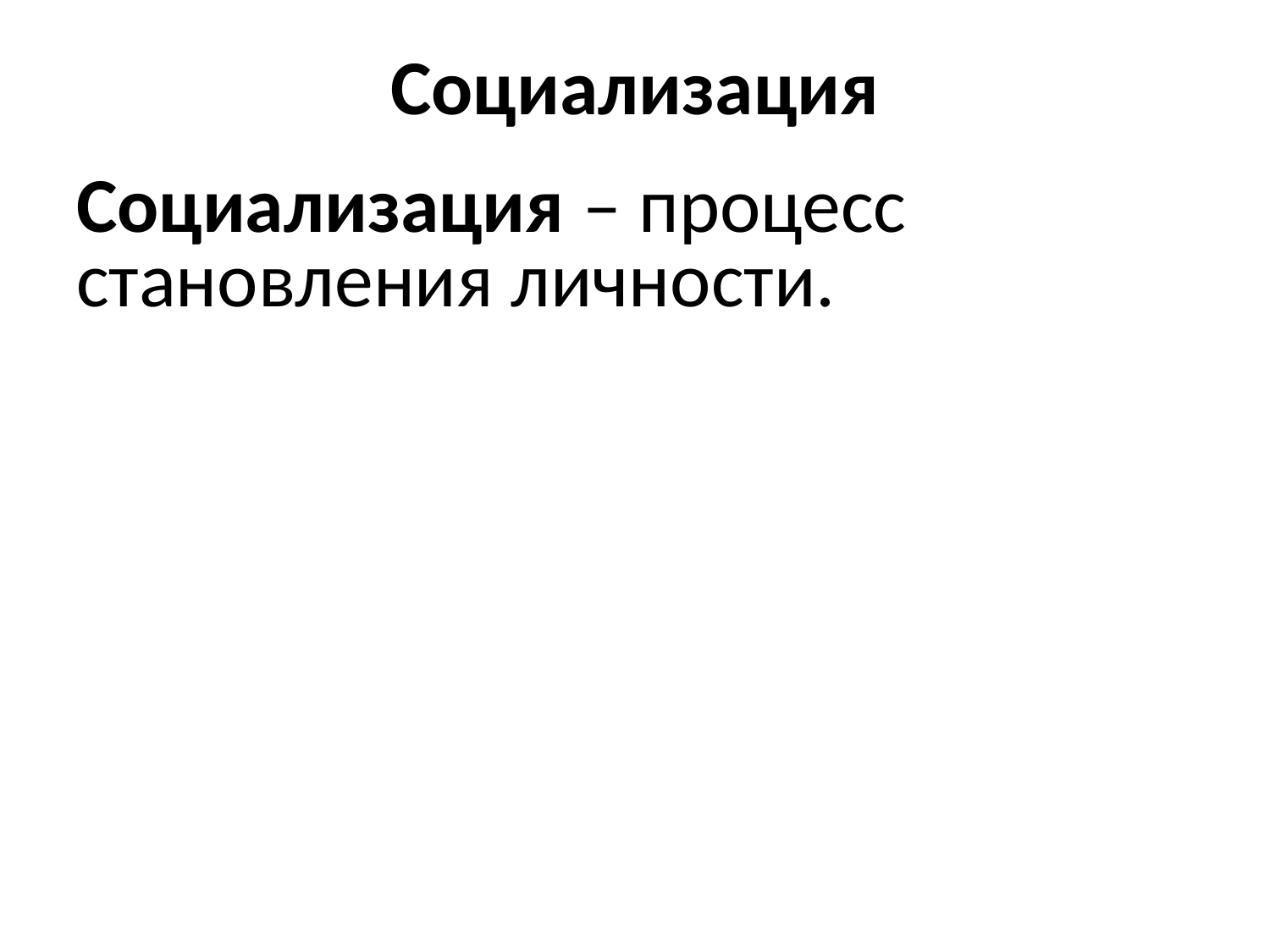

# Социализация
Социализация – процесс становления личности.